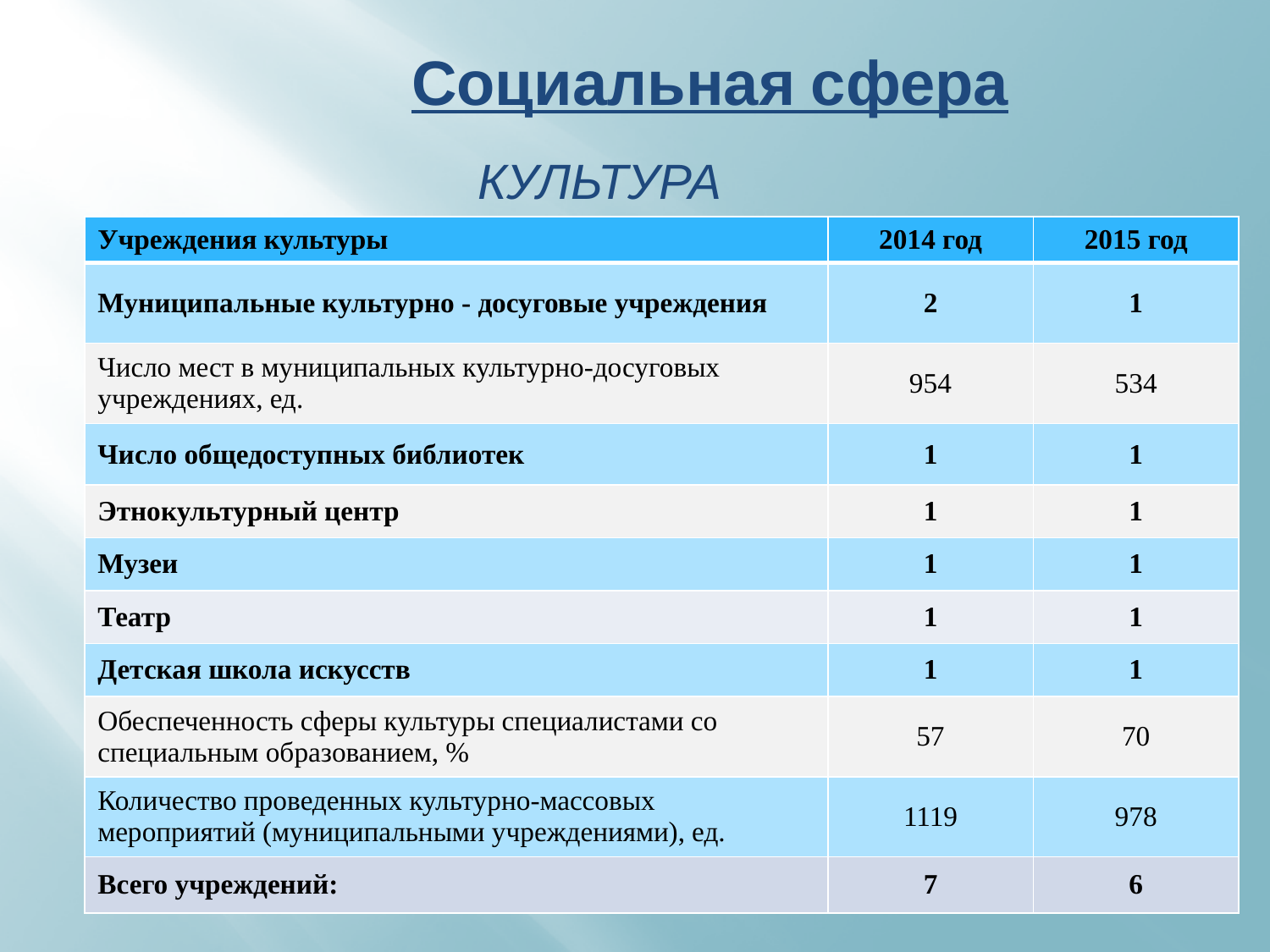

# Социальная сфера
КУЛЬТУРА
| Учреждения культуры | 2014 год | 2015 год |
| --- | --- | --- |
| Муниципальные культурно - досуговые учреждения | 2 | 1 |
| Число мест в муниципальных культурно-досуговых учреждениях, ед. | 954 | 534 |
| Число общедоступных библиотек | 1 | 1 |
| Этнокультурный центр | 1 | 1 |
| Музеи | 1 | 1 |
| Театр | 1 | 1 |
| Детская школа искусств | 1 | 1 |
| Обеспеченность сферы культуры специалистами со специальным образованием, % | 57 | 70 |
| Количество проведенных культурно-массовых мероприятий (муниципальными учреждениями), ед. | 1119 | 978 |
| Всего учреждений: | 7 | 6 |